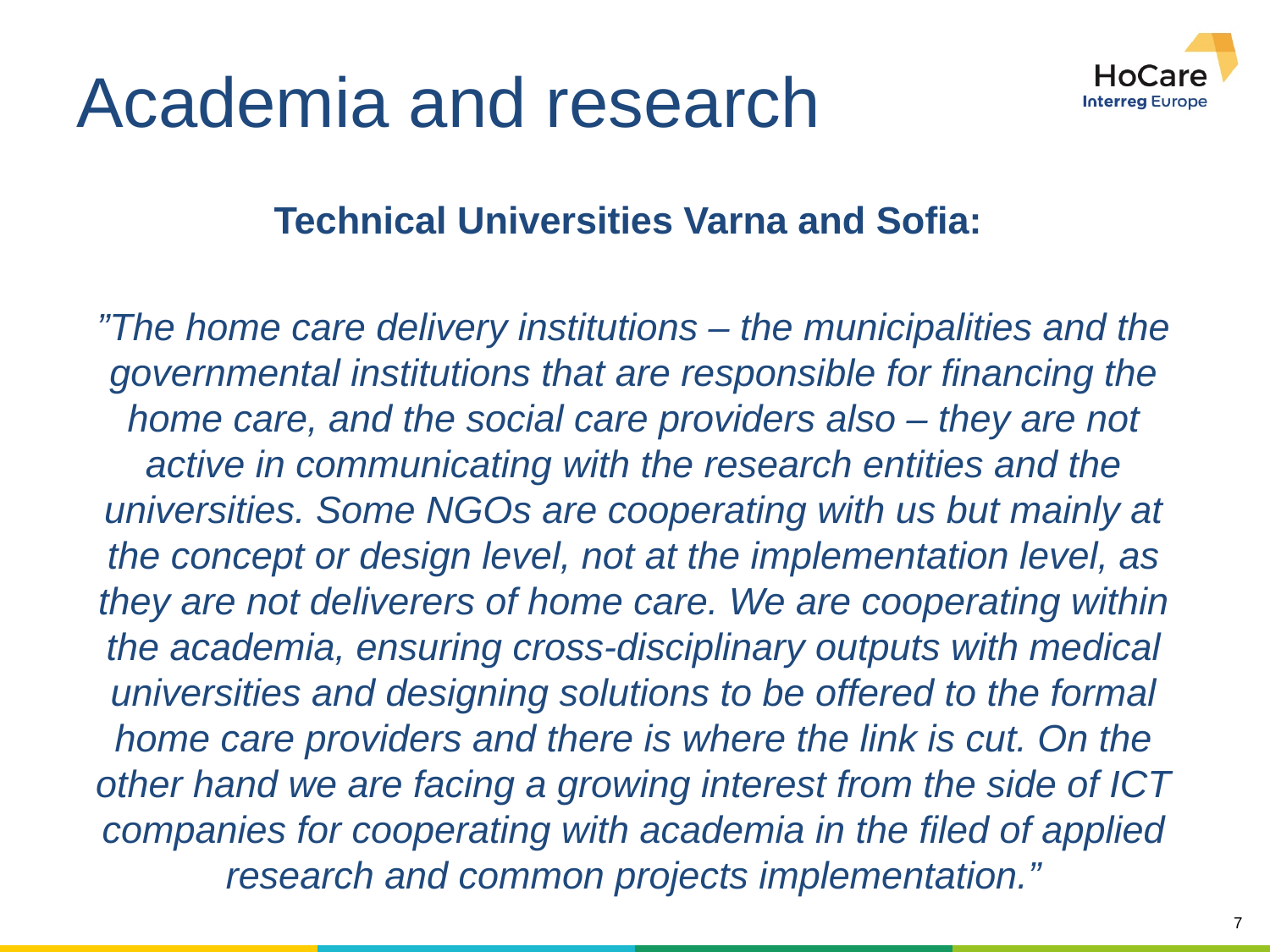

# Academia and research
Technical Universities Varna and Sofia:

”The home care delivery institutions – the municipalities and the governmental institutions that are responsible for financing the home care, and the social care providers also – they are not active in communicating with the research entities and the universities. Some NGOs are cooperating with us but mainly at the concept or design level, not at the implementation level, as they are not deliverers of home care. We are cooperating within the academia, ensuring cross-disciplinary outputs with medical universities and designing solutions to be offered to the formal home care providers and there is where the link is cut. On the other hand we are facing a growing interest from the side of ICT companies for cooperating with academia in the filed of applied research and common projects implementation.”